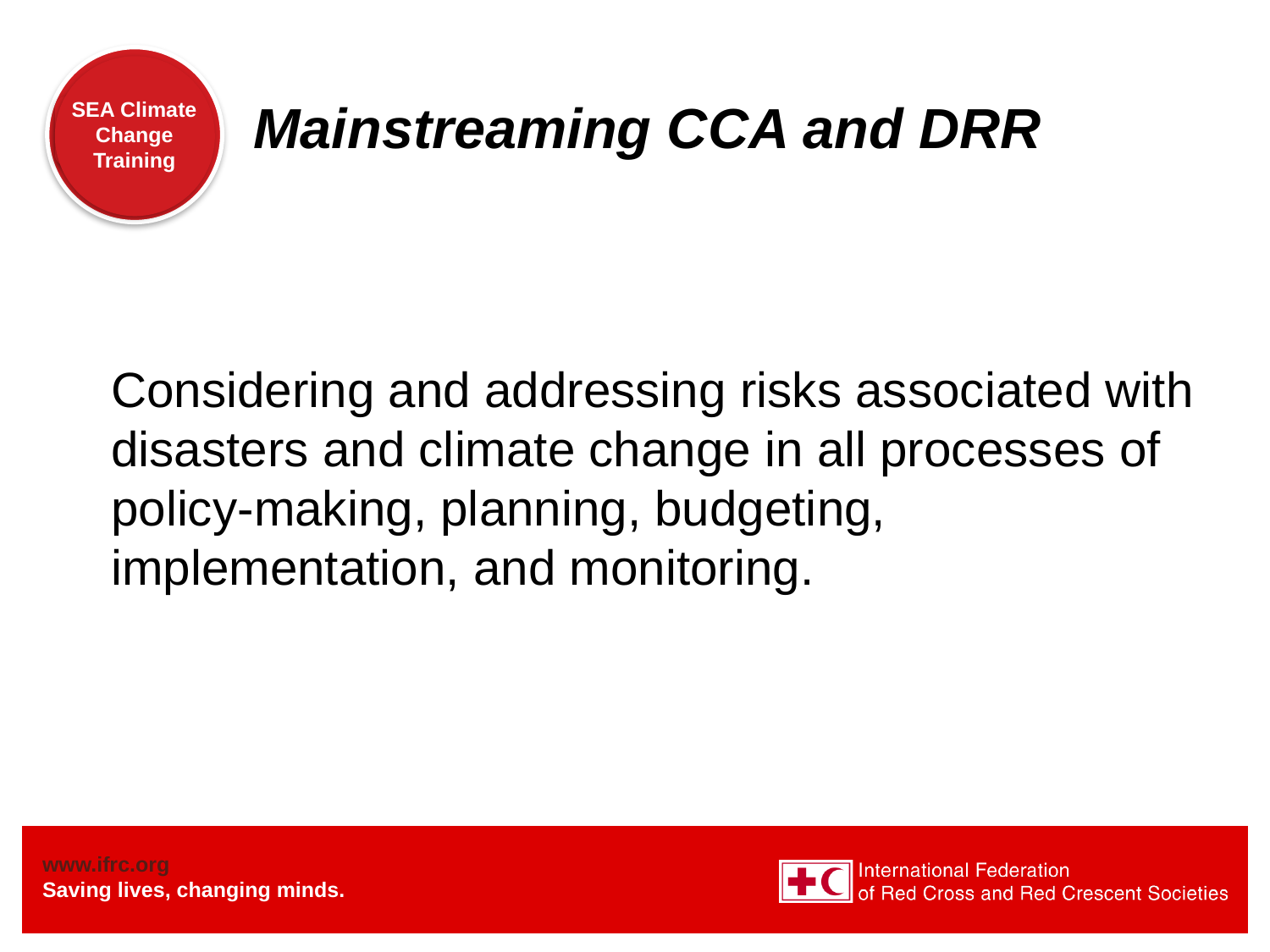

Mainstreaming CCA and DRR
Considering and addressing risks associated with disasters and climate change in all processes of policy-making, planning, budgeting, implementation, and monitoring.